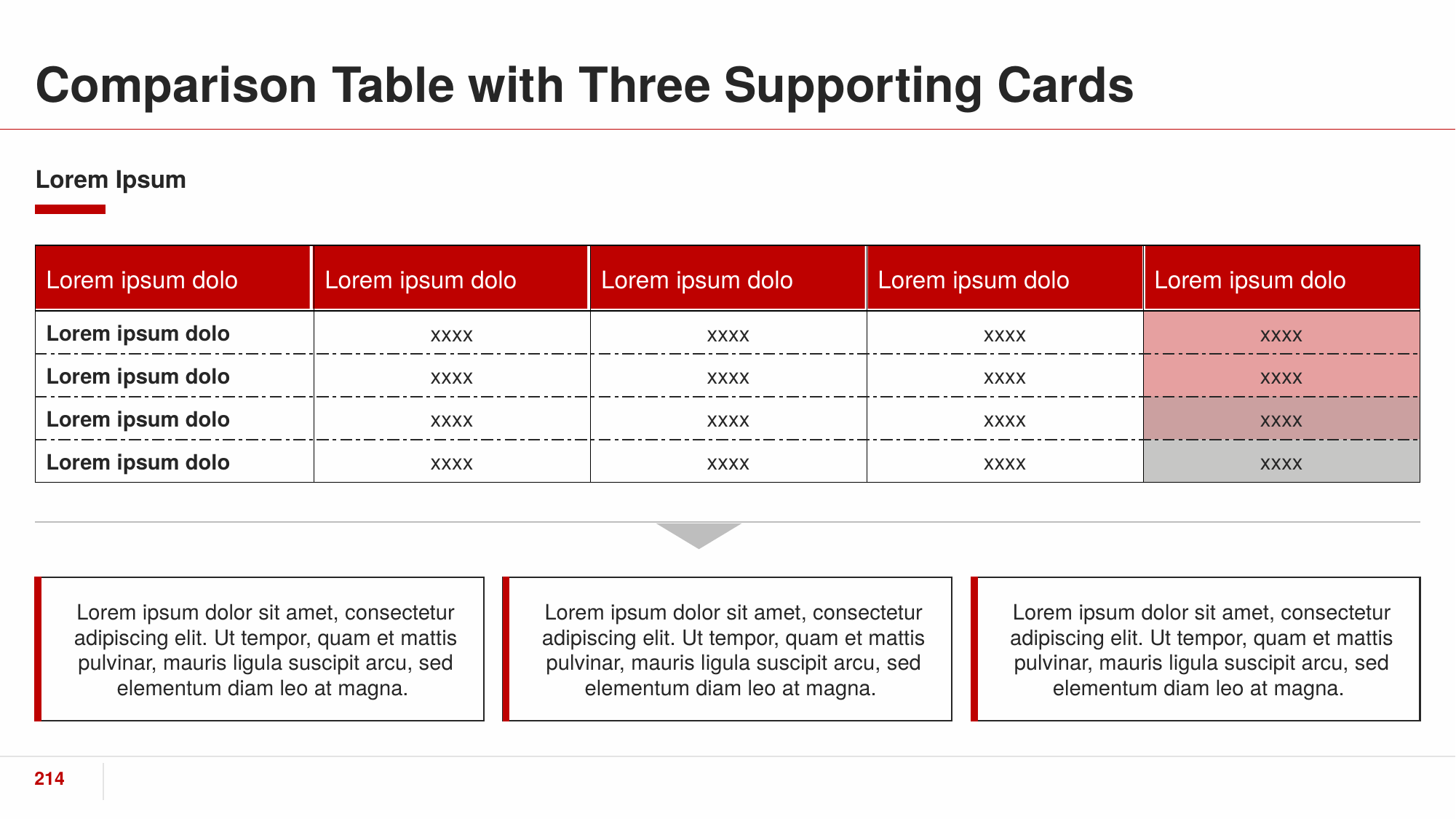

# Comparison Table with Three Supporting Cards
Lorem Ipsum

| Lorem ipsum dolo | Lorem ipsum dolo | Lorem ipsum dolo | Lorem ipsum dolo | Lorem ipsum dolo |
| --- | --- | --- | --- | --- |
| Lorem ipsum dolo | xxxx | xxxx | xxxx | xxxx |
| Lorem ipsum dolo | xxxx | xxxx | xxxx | xxxx |
| Lorem ipsum dolo | xxxx | xxxx | xxxx | xxxx |
| Lorem ipsum dolo | xxxx | xxxx | xxxx | xxxx |

Lorem ipsum dolor sit amet, consectetur adipiscing elit. Ut tempor, quam et mattis pulvinar, mauris ligula suscipit arcu, sed elementum diam leo at magna.

Lorem ipsum dolor sit amet, consectetur adipiscing elit. Ut tempor, quam et mattis pulvinar, mauris ligula suscipit arcu, sed elementum diam leo at magna.

Lorem ipsum dolor sit amet, consectetur adipiscing elit. Ut tempor, quam et mattis pulvinar, mauris ligula suscipit arcu, sed elementum diam leo at magna.

214